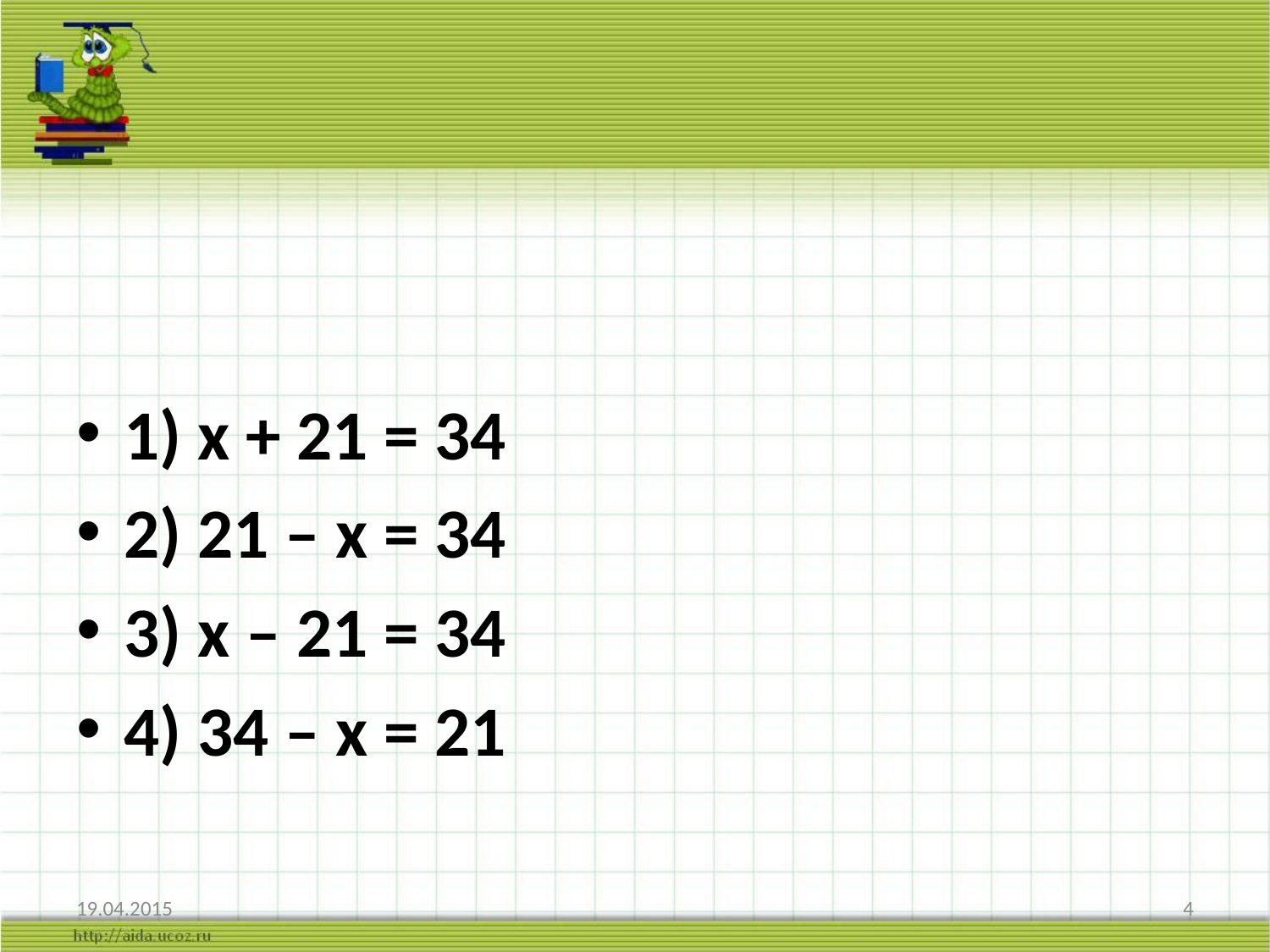

#

1) х + 21 = 34
2) 21 – х = 34
3) х – 21 = 34
4) 34 – х = 21
19.04.2015
4